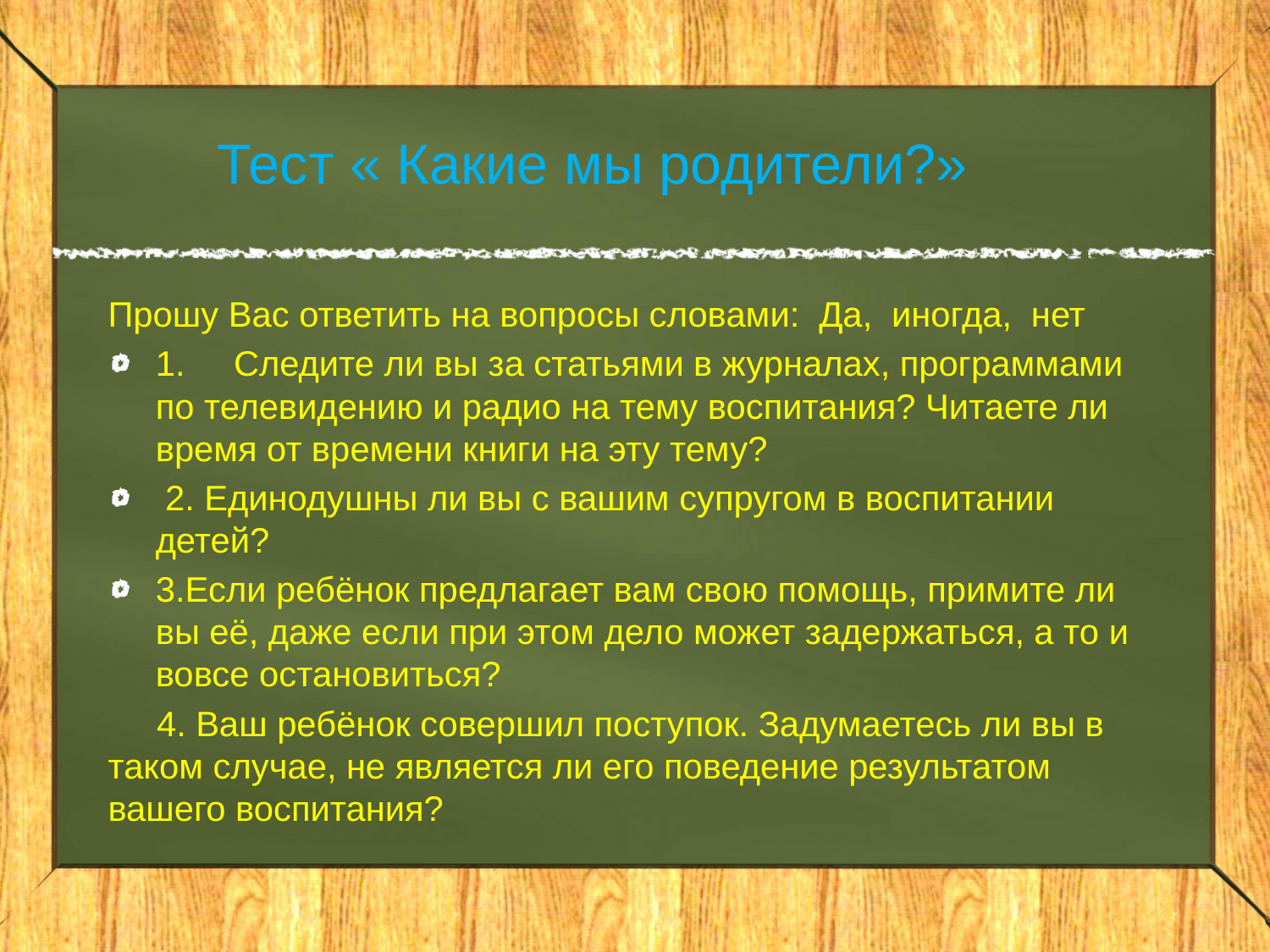

# Тест « Какие мы родители?»
Прошу Вас ответить на вопросы словами:  Да,  иногда,  нет
1.     Следите ли вы за статьями в журналах, программами по телевидению и радио на тему воспитания? Читаете ли время от времени книги на эту тему?
 2. Единодушны ли вы с вашим супругом в воспитании детей?
3.Если ребёнок предлагает вам свою помощь, примите ли вы её, даже если при этом дело может задержаться, а то и вовсе остановиться?
     4. Ваш ребёнок совершил поступок. Задумаетесь ли вы в таком случае, не является ли его поведение результатом вашего воспитания?